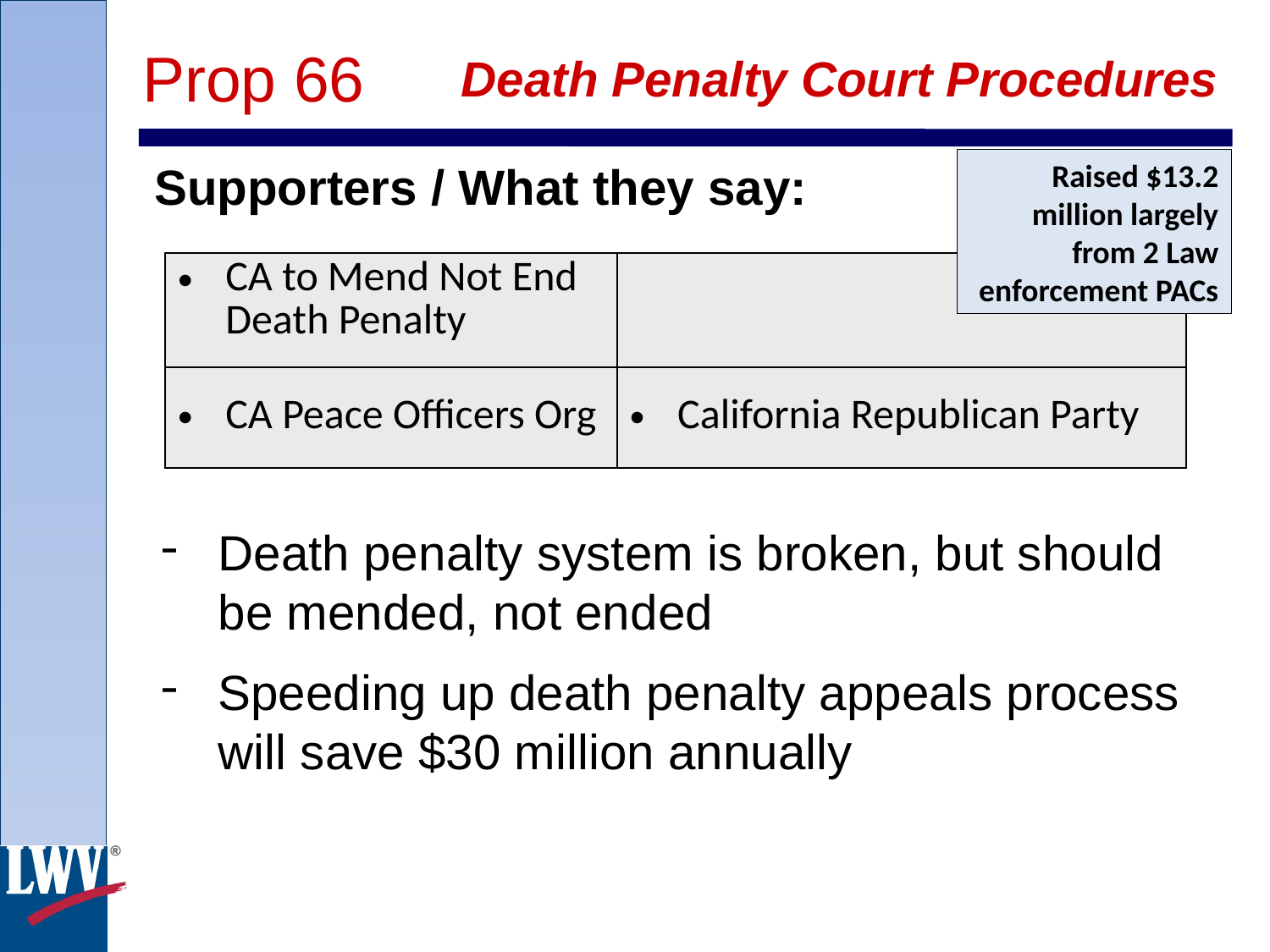

Prop 66
Death Penalty Court Procedures
Supporters / What they say:

Death penalty system is broken, but should be mended, not ended
Speeding up death penalty appeals process will save $30 million annually

Raised $13.2 million largely from 2 Law enforcement PACs
| CA to Mend Not End Death Penalty |  |
| --- | --- |
| CA Peace Officers Org | California Republican Party |